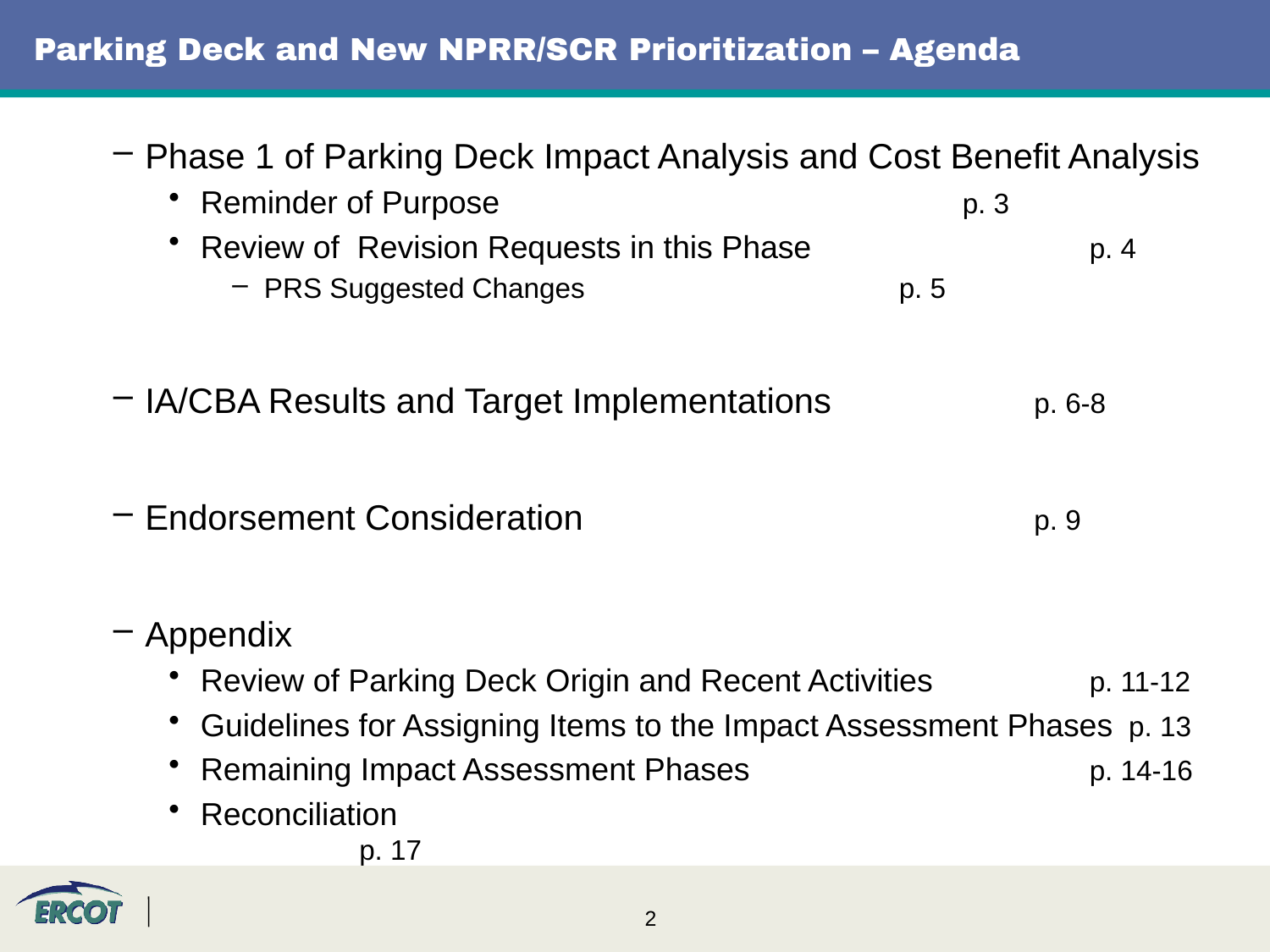

# Parking Deck and New NPRR/SCR Prioritization – Agenda
Phase 1 of Parking Deck Impact Analysis and Cost Benefit Analysis
Reminder of Purpose					p. 3
Review of  Revision Requests in this Phase			p. 4
PRS Suggested Changes				p. 5

IA/CBA Results and Target Implementations		p. 6-8

Endorsement Consideration				p. 9

Appendix
Review of Parking Deck Origin and Recent Activities		p. 11-12
Guidelines for Assigning Items to the Impact Assessment Phases  p. 13
Remaining Impact Assessment Phases			p. 14-16
Reconciliation							p. 17